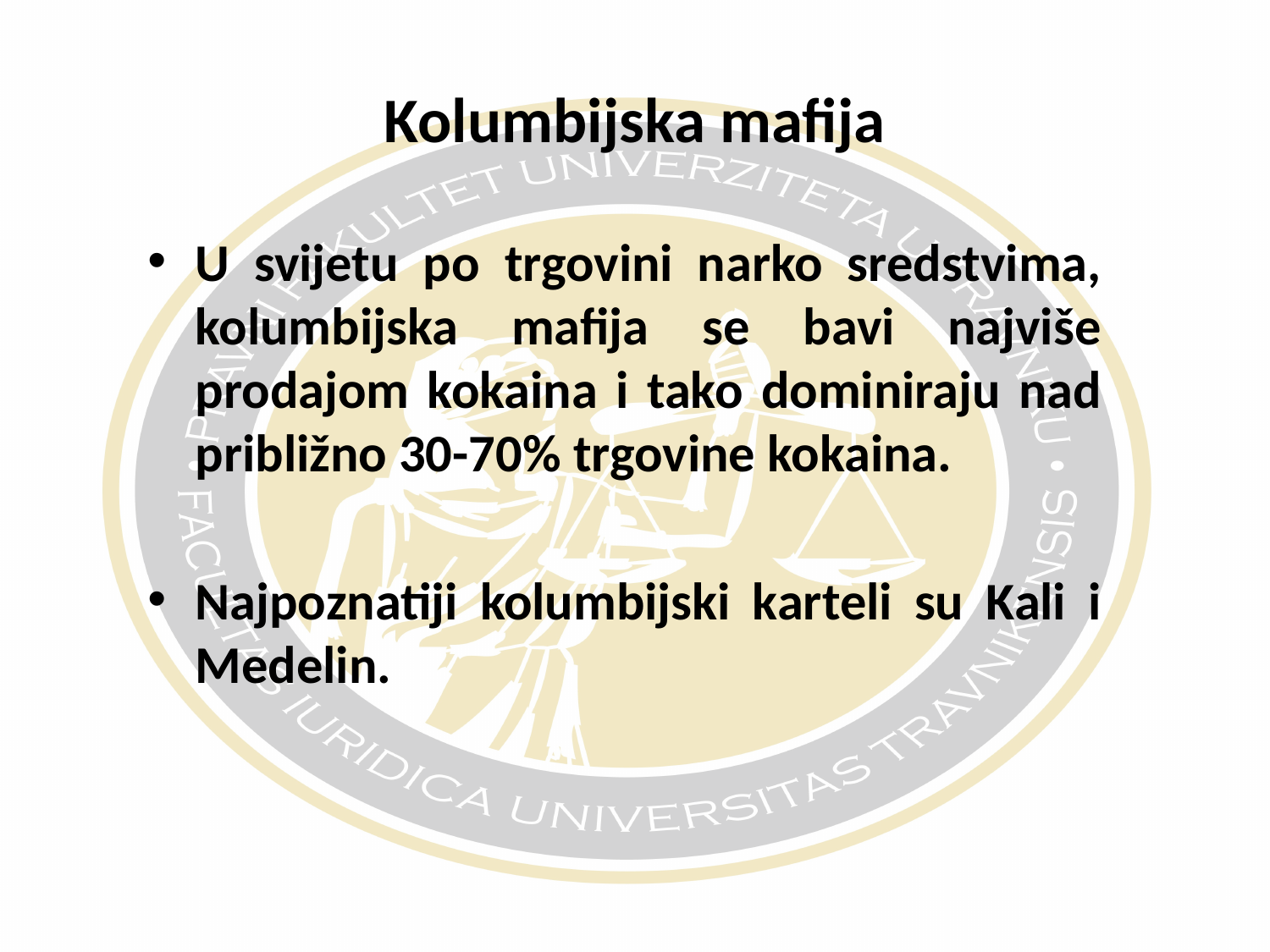

# Kolumbijska mafija
U svijetu po trgovini narko sredstvima, kolumbijska mafija se bavi najviše prodajom kokaina i tako dominiraju nad približno 30-70% trgovine kokaina.

Najpoznatiji kolumbijski karteli su Kali i Medelin.